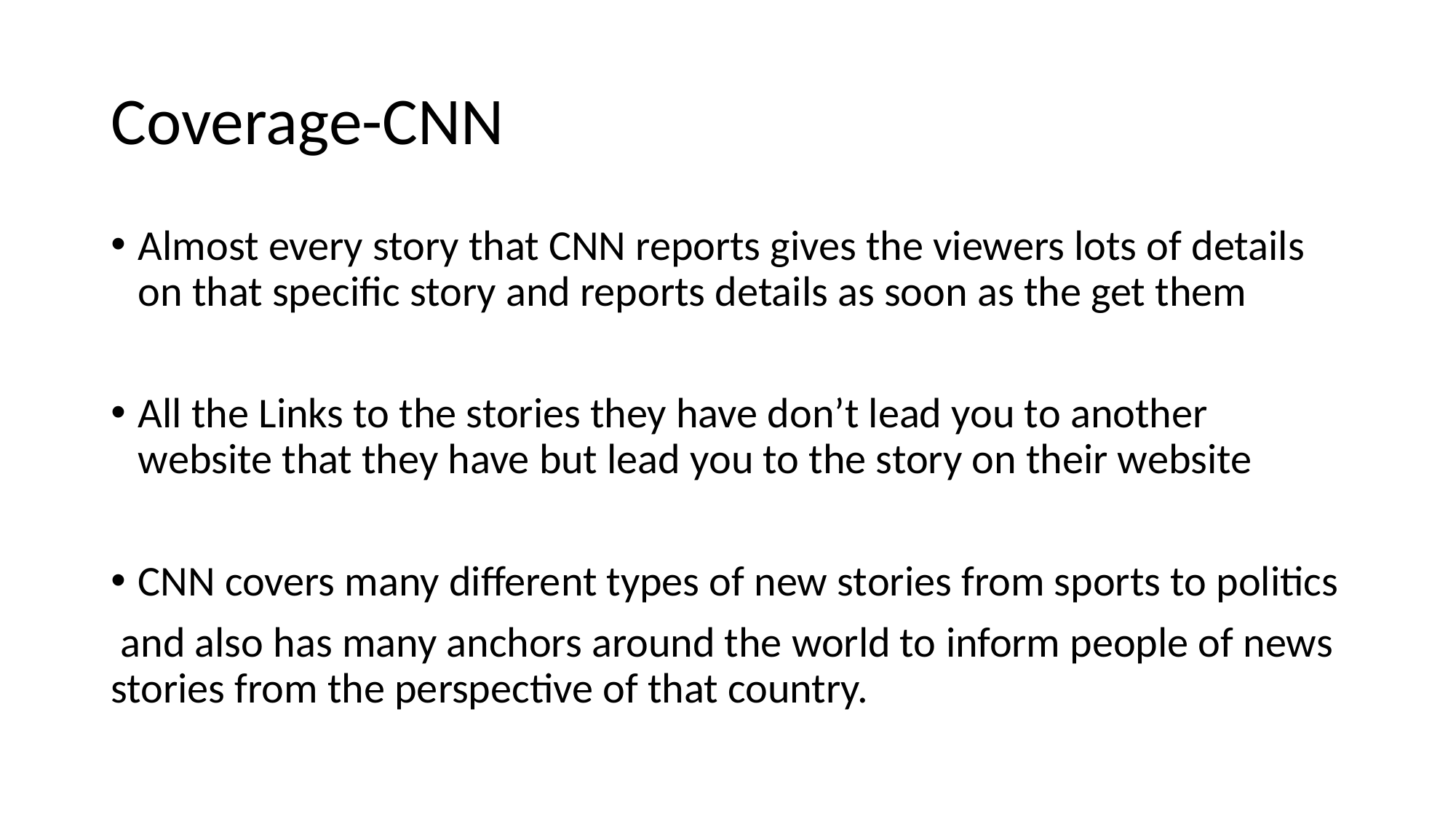

# Coverage-CNN
Almost every story that CNN reports gives the viewers lots of details on that specific story and reports details as soon as the get them

All the Links to the stories they have don’t lead you to another website that they have but lead you to the story on their website

CNN covers many different types of new stories from sports to politics
 and also has many anchors around the world to inform people of news stories from the perspective of that country.